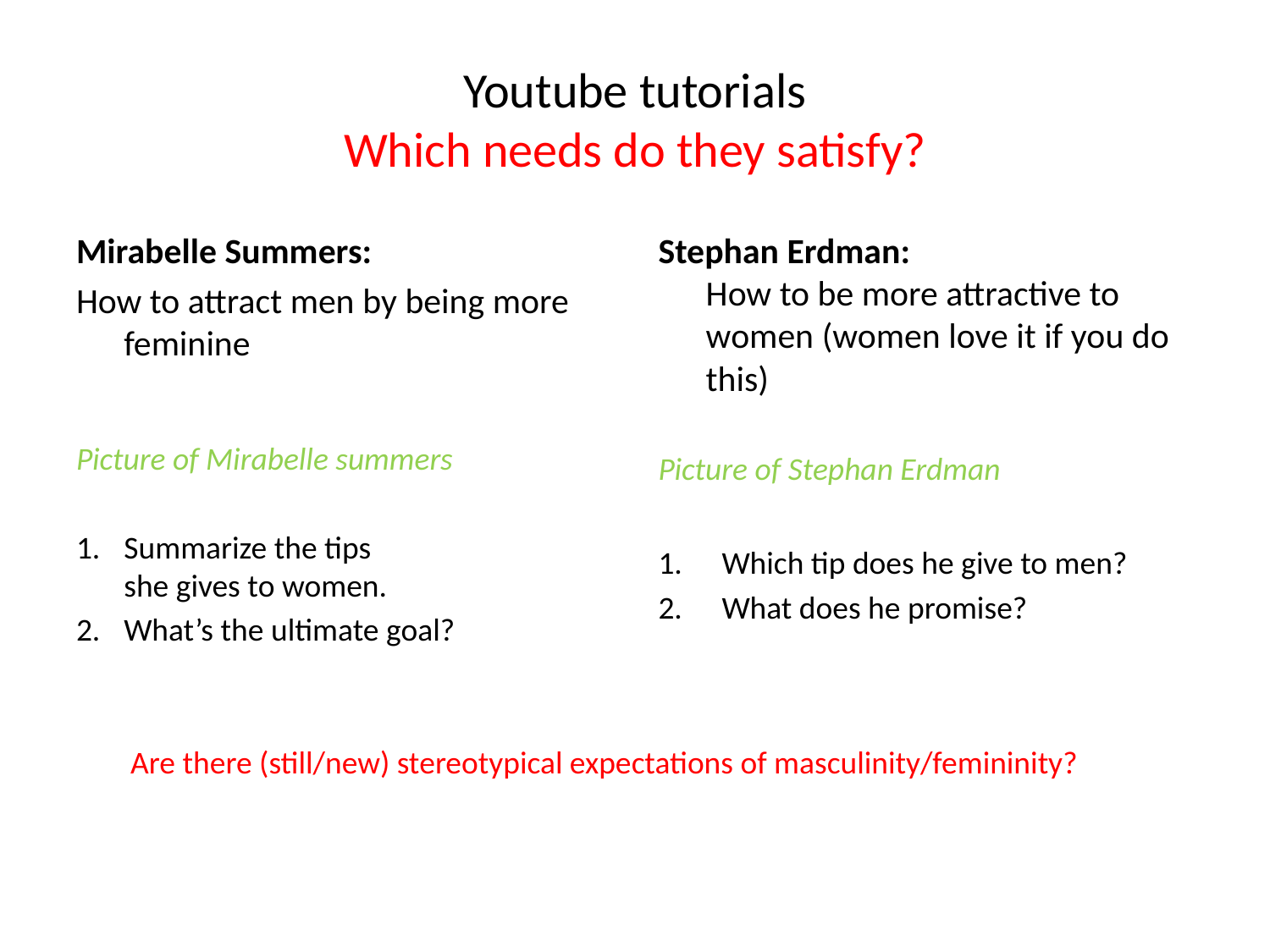

# Youtube tutorials Which needs do they satisfy?
Mirabelle Summers:
How to attract men by being more feminine

Picture of Mirabelle summers

Summarize the tips
she gives to women.
What’s the ultimate goal?

Stephan Erdman:
How to be more attractive to women (women love it if you do this)

Picture of Stephan Erdman

Which tip does he give to men?
What does he promise?
      Are there (still/new) stereotypical expectations of masculinity/femininity?